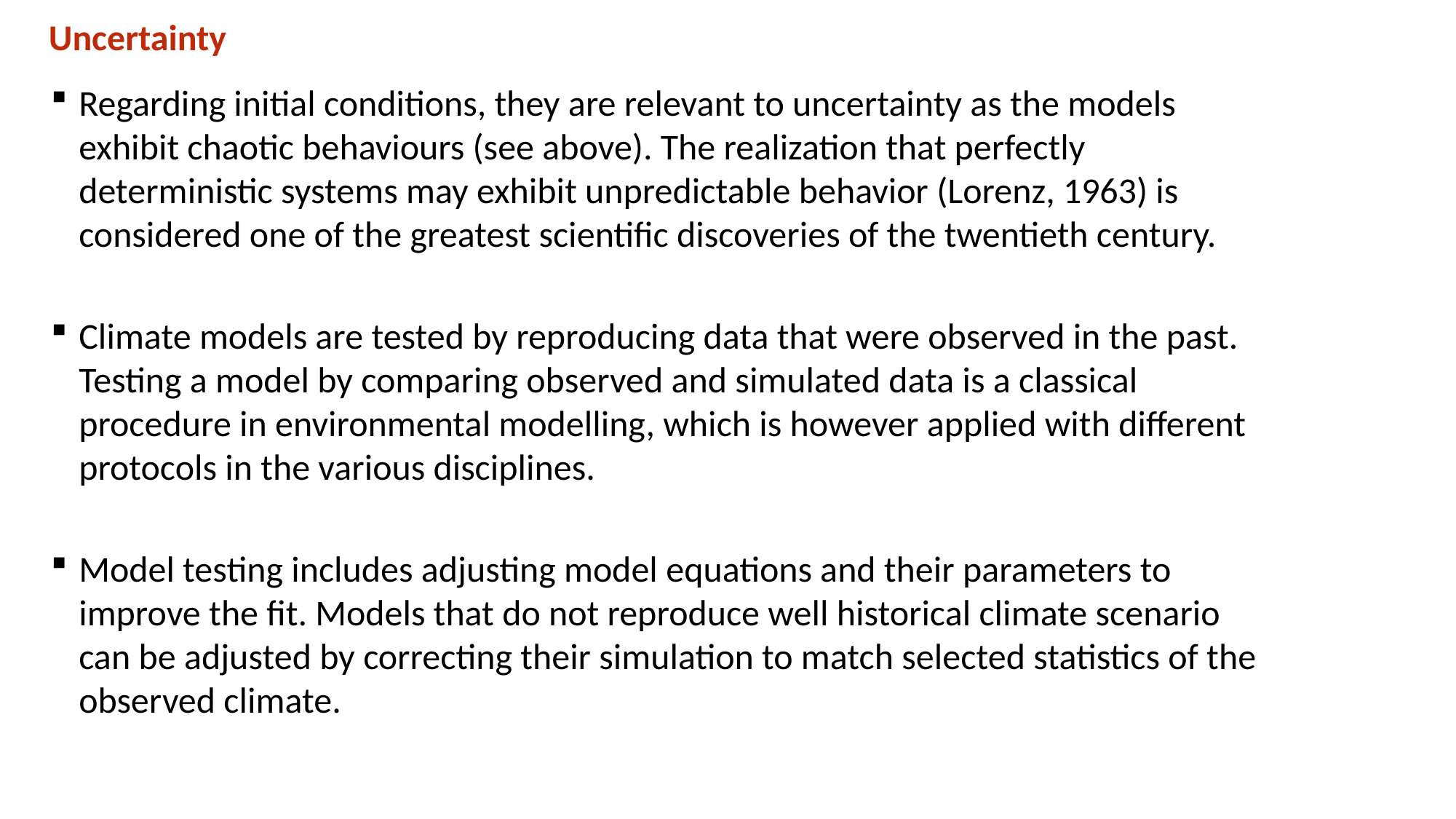

Uncertainty
Regarding initial conditions, they are relevant to uncertainty as the models exhibit chaotic behaviours (see above). The realization that perfectly deterministic systems may exhibit unpredictable behavior (Lorenz, 1963) is considered one of the greatest scientific discoveries of the twentieth century.

Climate models are tested by reproducing data that were observed in the past. Testing a model by comparing observed and simulated data is a classical procedure in environmental modelling, which is however applied with different protocols in the various disciplines.

Model testing includes adjusting model equations and their parameters to improve the fit. Models that do not reproduce well historical climate scenario can be adjusted by correcting their simulation to match selected statistics of the observed climate.